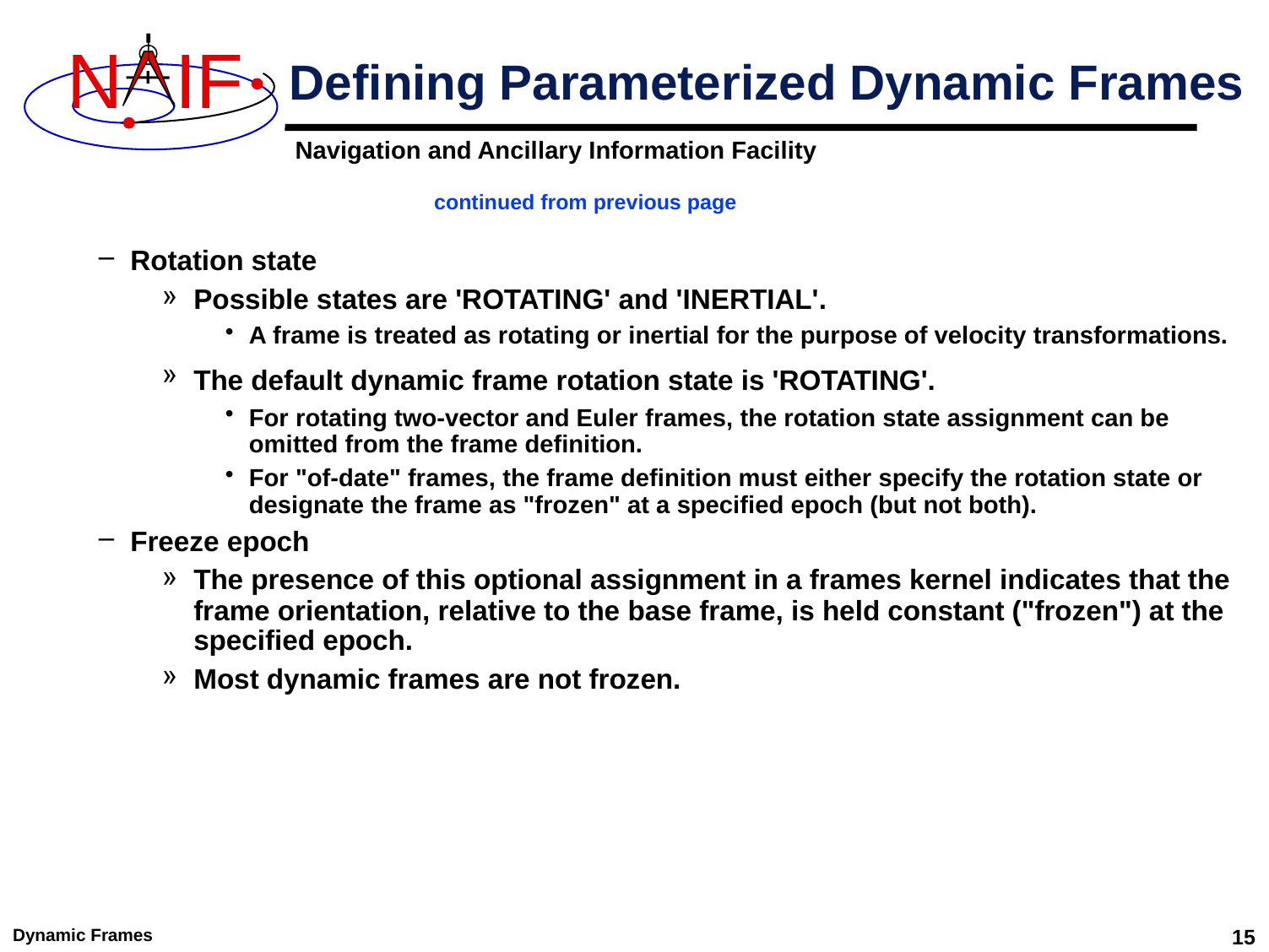

# Defining Parameterized Dynamic Frames
continued from previous page
Rotation state
Possible states are 'ROTATING' and 'INERTIAL'.
A frame is treated as rotating or inertial for the purpose of velocity transformations.
The default dynamic frame rotation state is 'ROTATING'.
For rotating two-vector and Euler frames, the rotation state assignment can be omitted from the frame definition.
For "of-date" frames, the frame definition must either specify the rotation state or designate the frame as "frozen" at a specified epoch (but not both).
Freeze epoch
The presence of this optional assignment in a frames kernel indicates that the frame orientation, relative to the base frame, is held constant ("frozen") at the specified epoch.
Most dynamic frames are not frozen.
Dynamic Frames
15